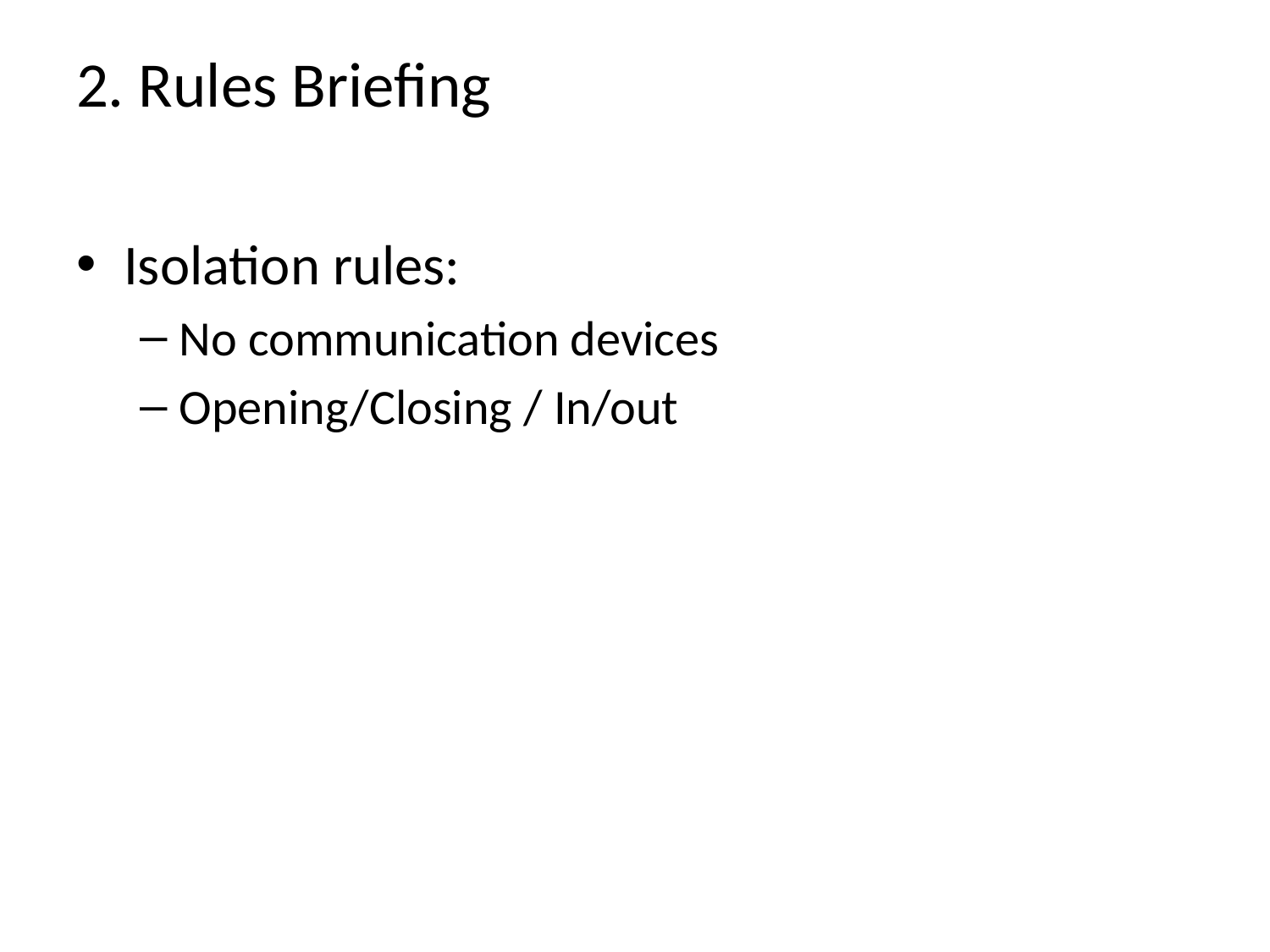

# 2. Rules Briefing
Isolation rules:
No communication devices
Opening/Closing / In/out